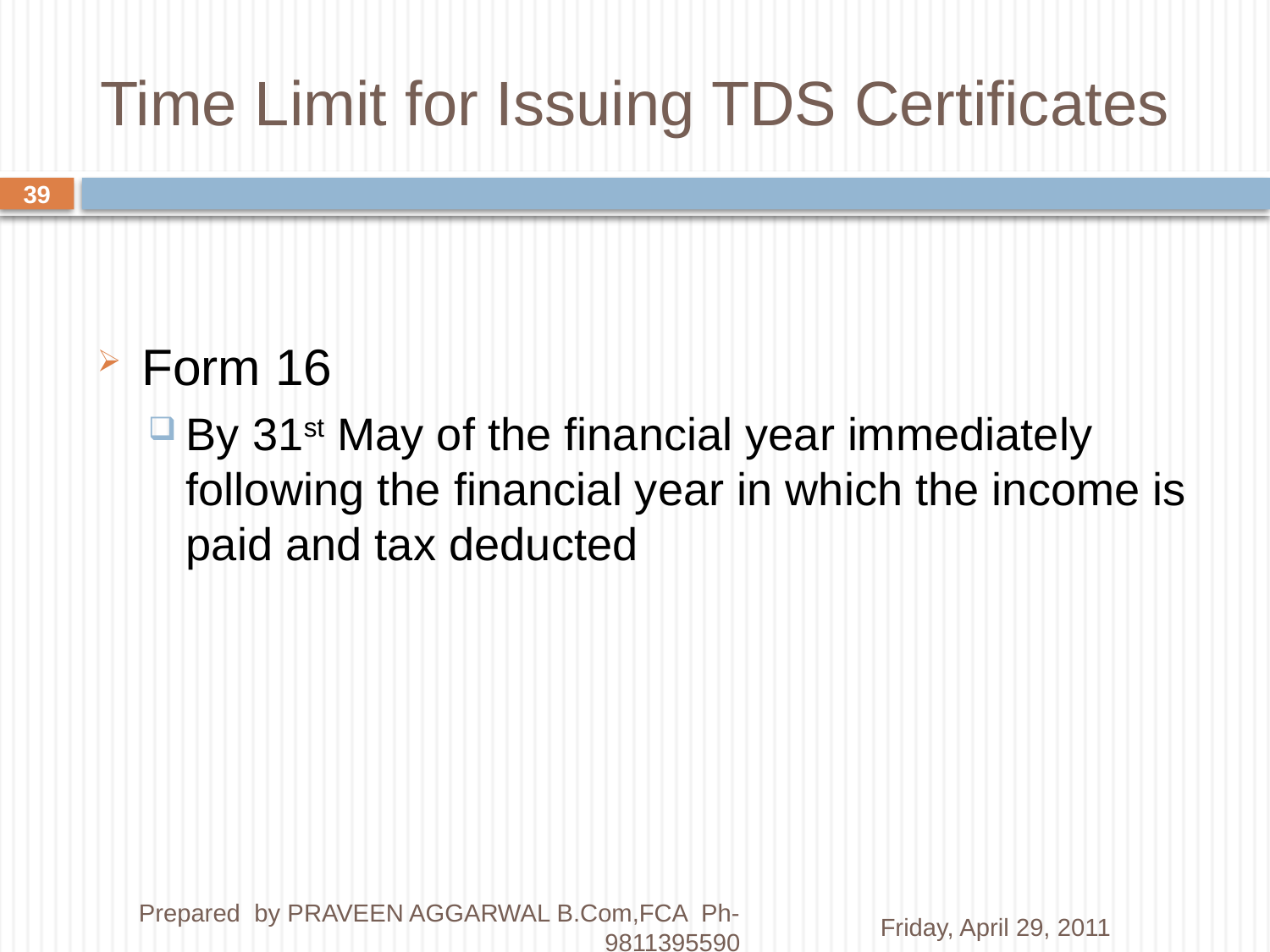

# Time Limit for Issuing TDS Certificates
39
Form 16
By 31st May of the financial year immediately following the financial year in which the income is paid and tax deducted
Prepared  by PRAVEEN AGGARWAL B.Com,FCA  Ph-9811395590
Friday, April 29, 2011